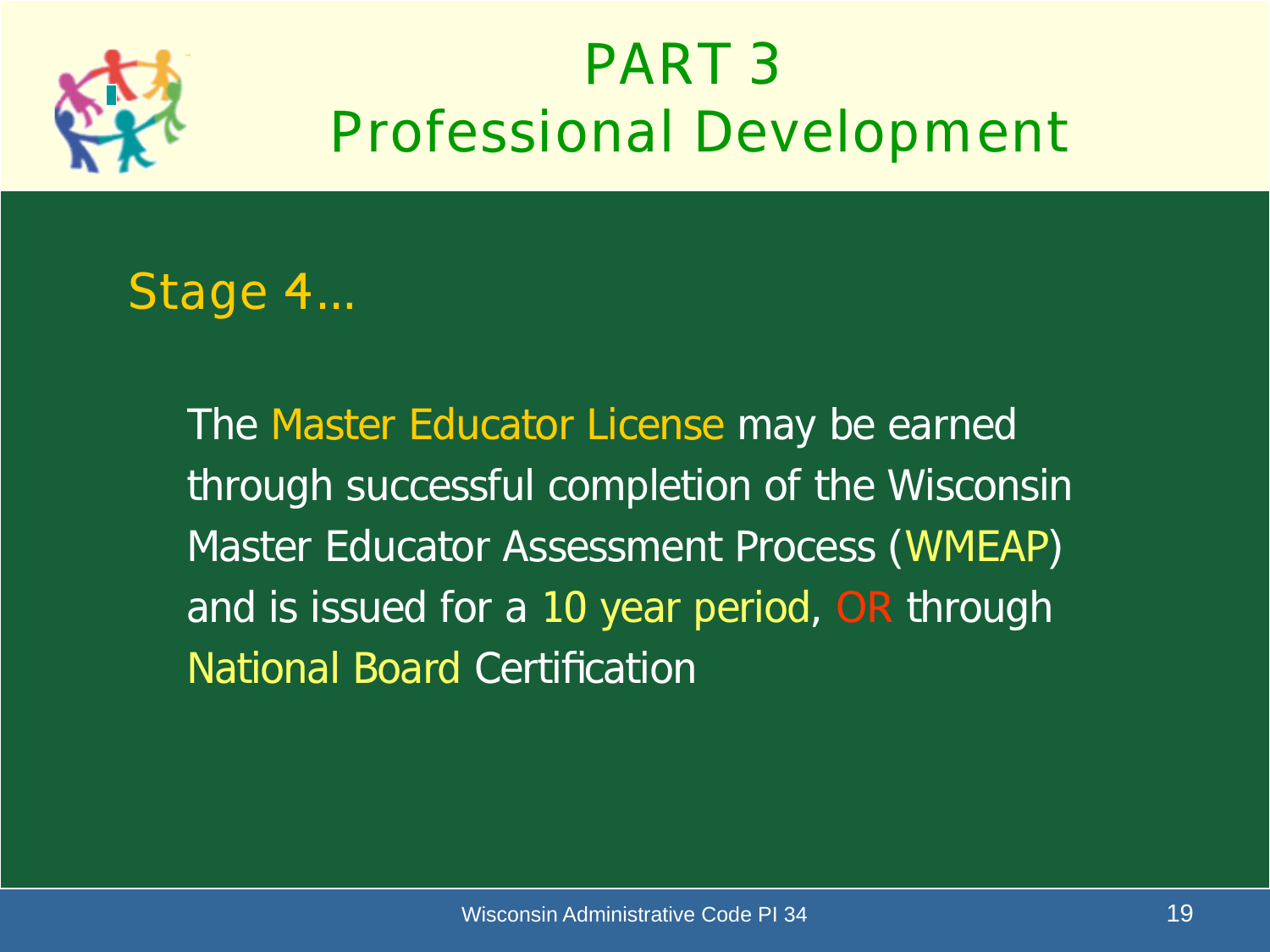

PART 3
 Professional Development

Stage 4…

	The Master Educator License may be earned through successful completion of the Wisconsin Master Educator Assessment Process (WMEAP) and is issued for a 10 year period, OR through National Board Certification
Wisconsin Administrative Code PI 34
19